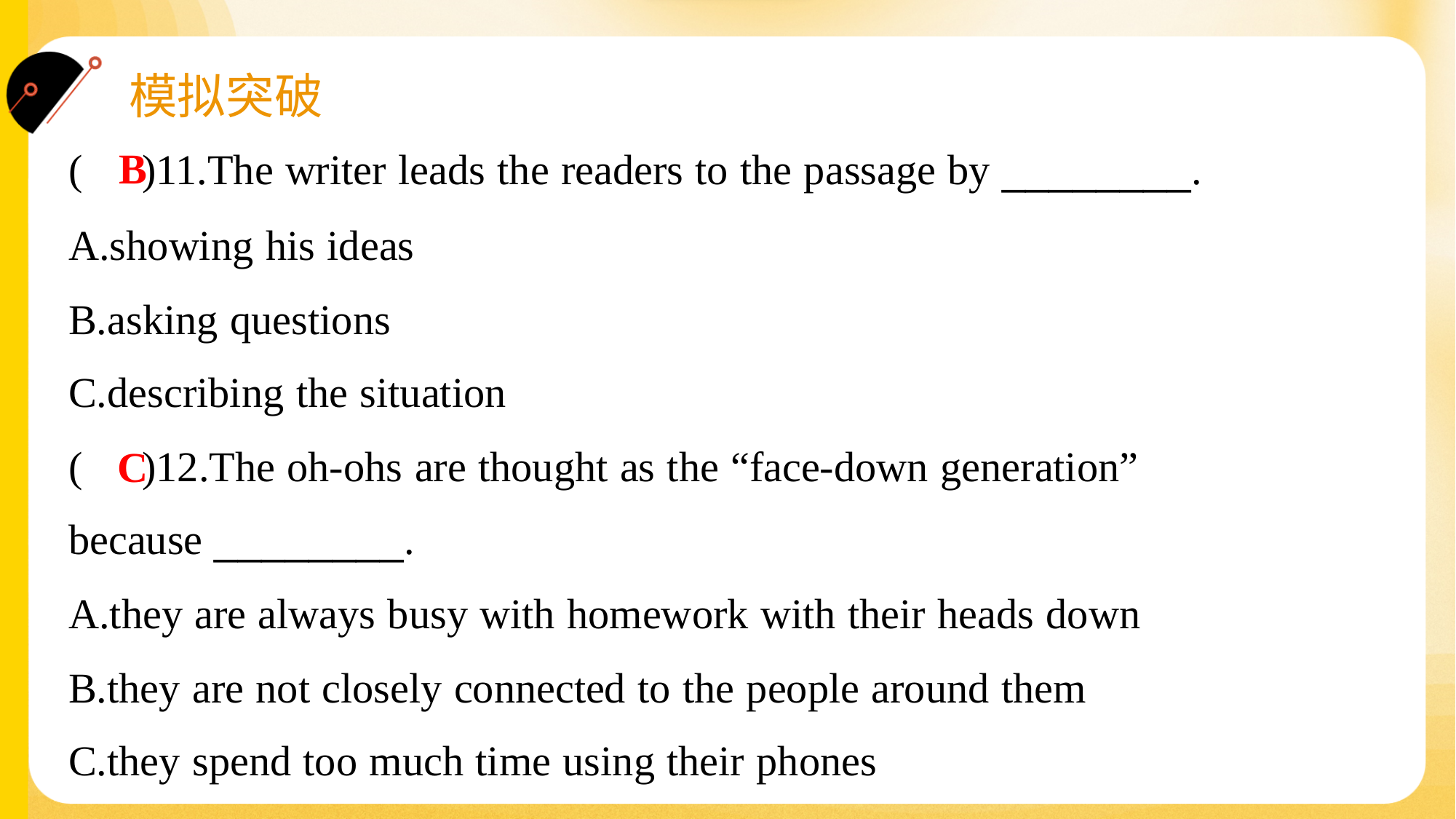

B
(     )11.The writer leads the readers to the passage by ________.
A.showing his ideas
B.asking questions
C.describing the situation
(     )12.The oh-ohs are thought as the “face-down generation”
because ________.
C
A.they are always busy with homework with their heads down
B.they are not closely connected to the people around them
C.they spend too much time using their phones